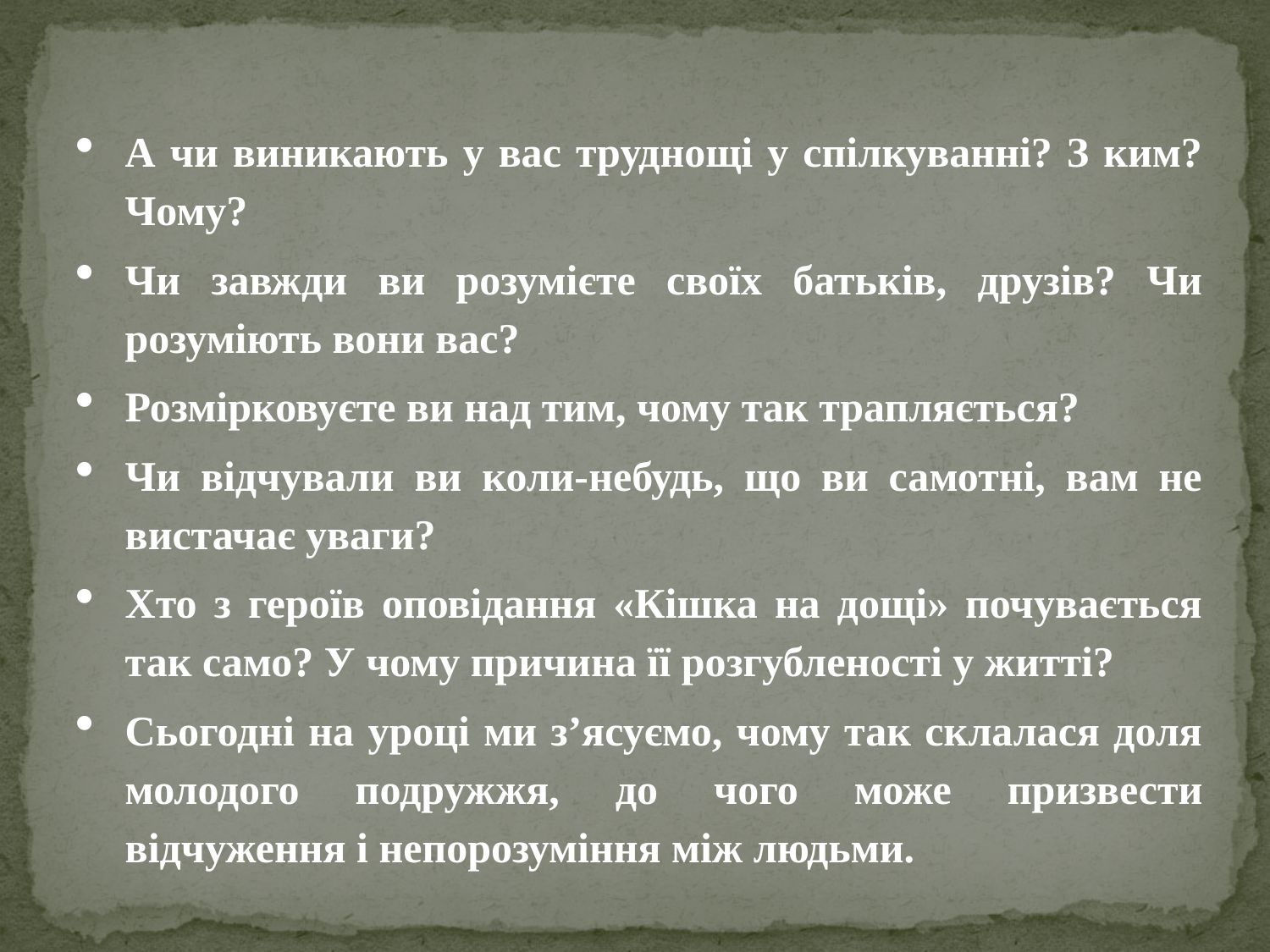

А чи виникають у вас труднощі у спілкуванні? З ким? Чому?
Чи завжди ви розумієте своїх батьків, друзів? Чи розуміють вони вас?
Розмірковуєте ви над тим, чому так трапляється?
Чи відчували ви коли-небудь, що ви самотні, вам не вистачає уваги?
Хто з героїв оповідання «Кішка на дощі» почувається так само? У чому причина її розгубленості у житті?
Сьогодні на уроці ми з’ясуємо, чому так склалася доля молодого подружжя, до чого може призвести відчуження і непорозуміння між людьми.